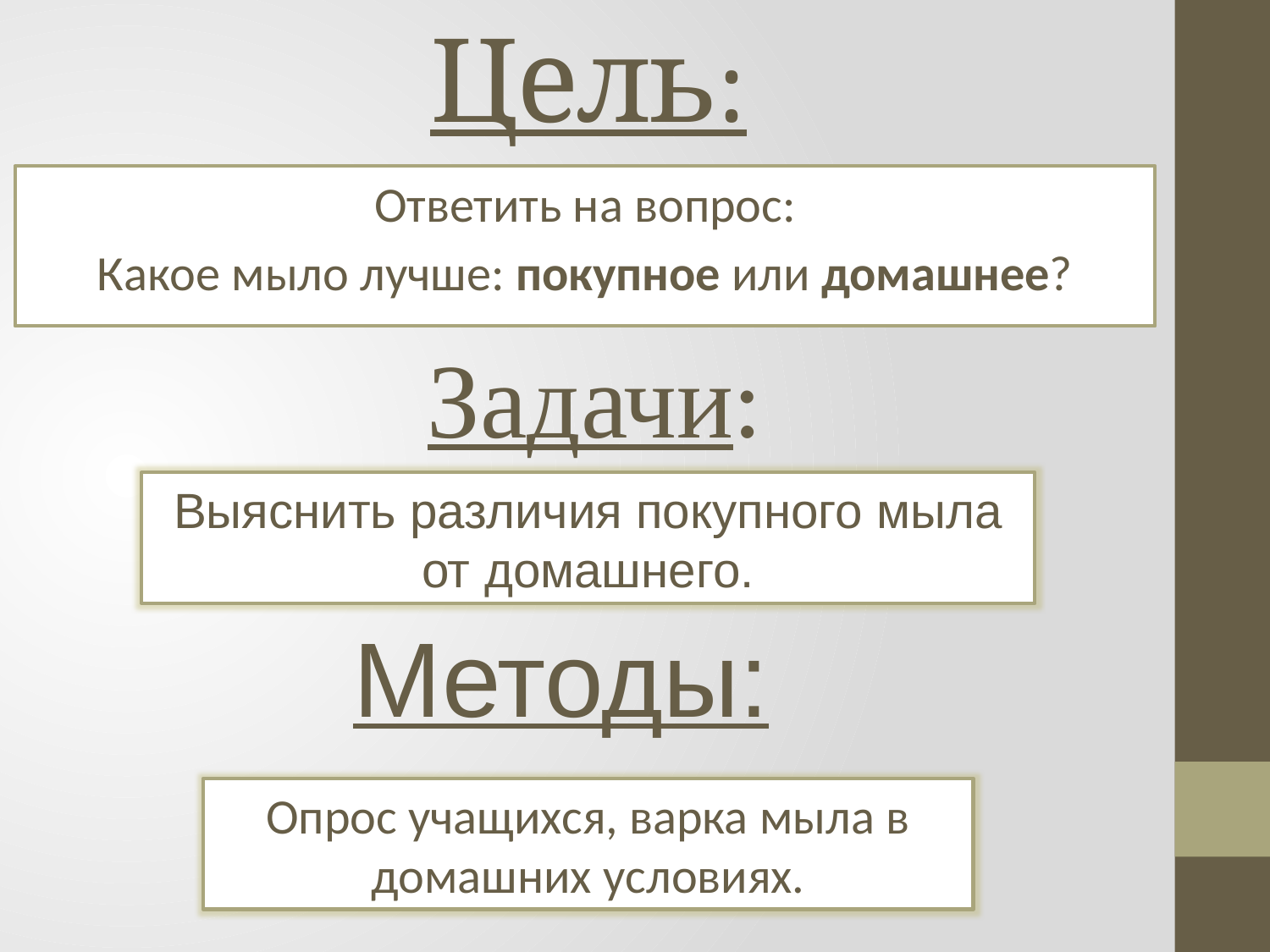

# Цель:
Ответить на вопрос:
Какое мыло лучше: покупное или домашнее?
Задачи:
Выяснить различия покупного мыла от домашнего.
Методы:
Опрос учащихся, варка мыла в домашних условиях.